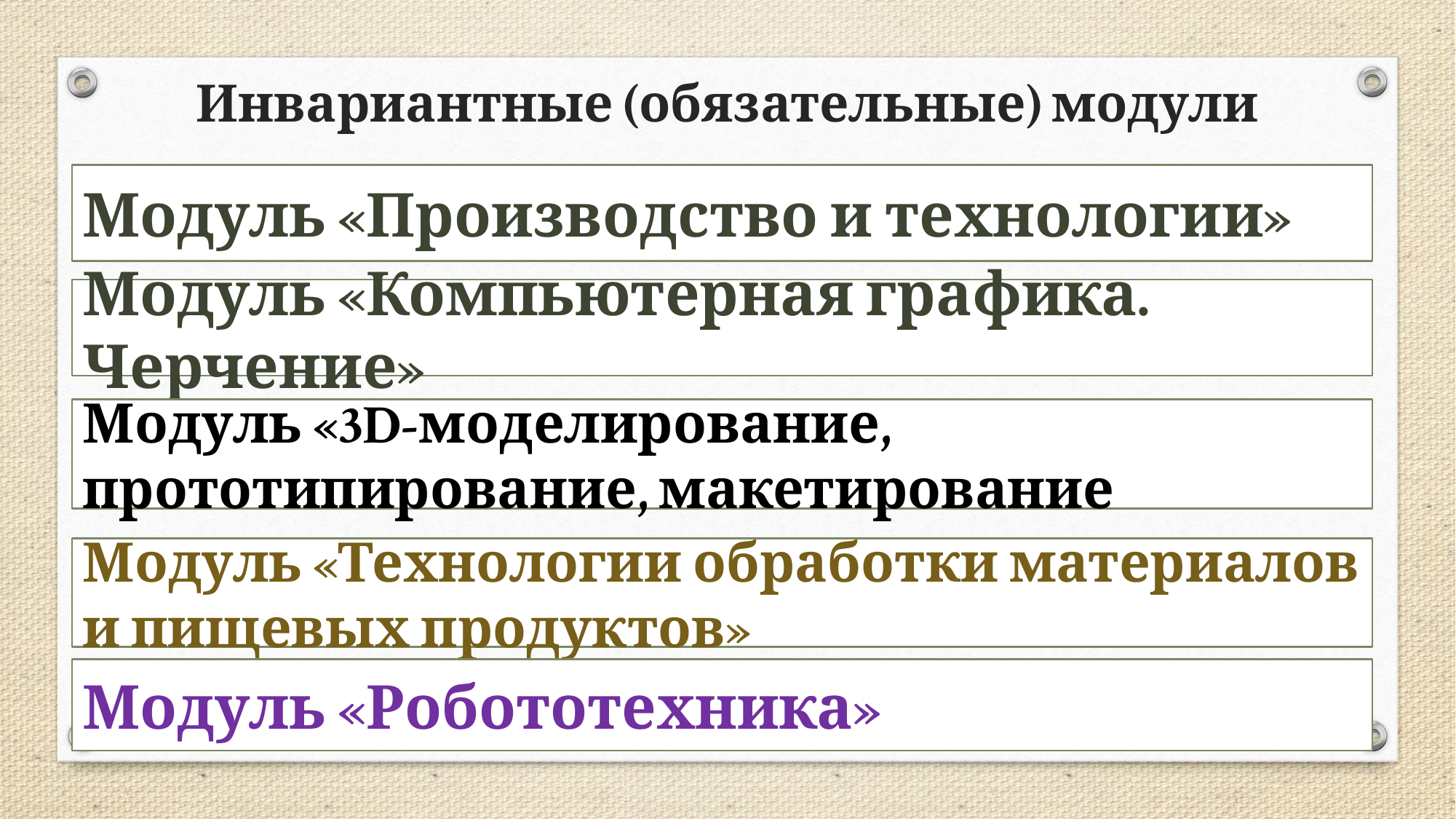

# Инвариантные (обязательные) модули

Модуль «Производство и технологии»
Модуль «Компьютерная графика. Черчение»
Модуль «3D-моделирование, прототипирование, макетирование
Модуль «Технологии обработки материалов и пищевых продуктов»
Модуль «Робототехника»